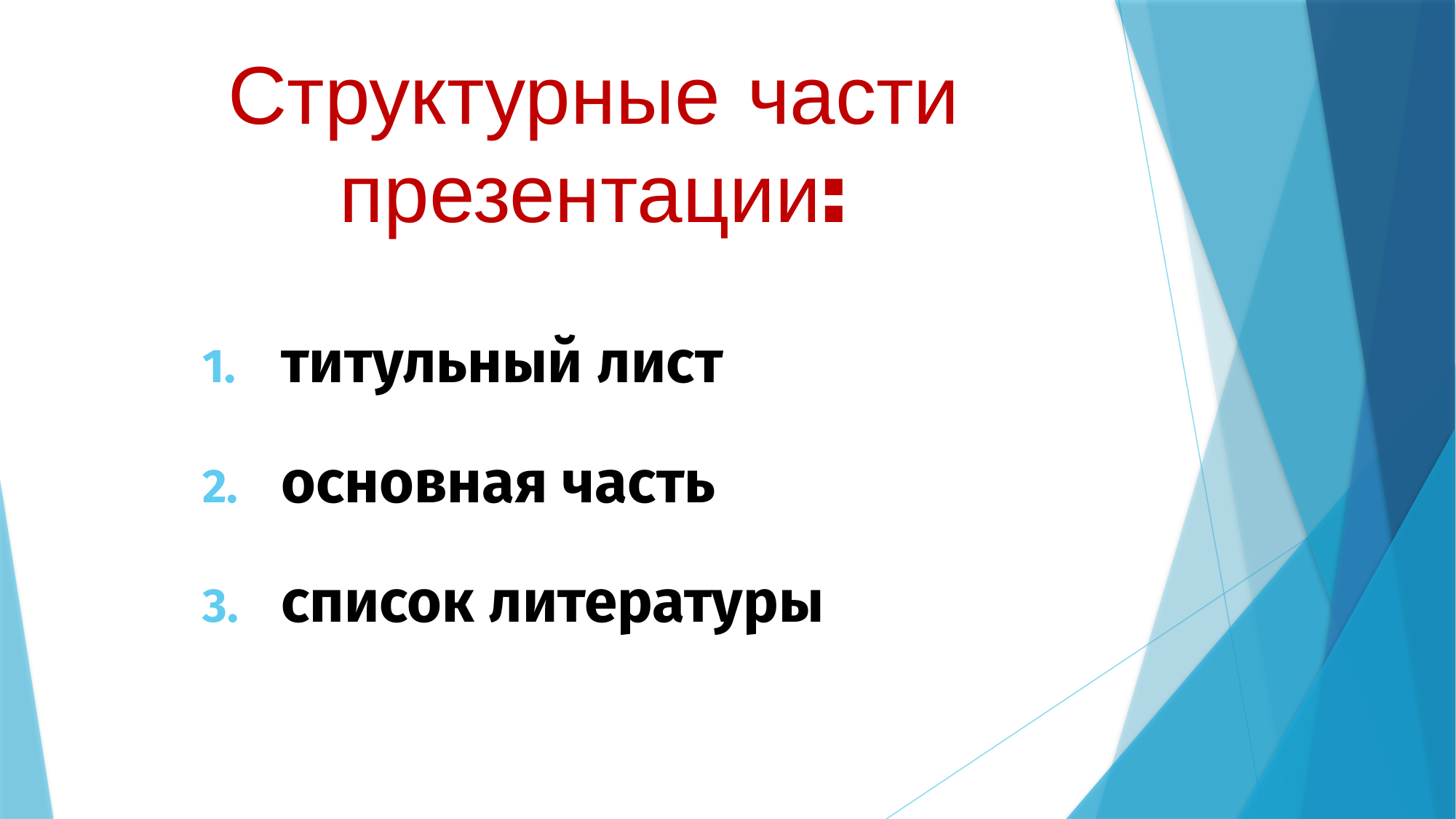

# Структурные части презентации:
титульный лист
основная часть
список литературы